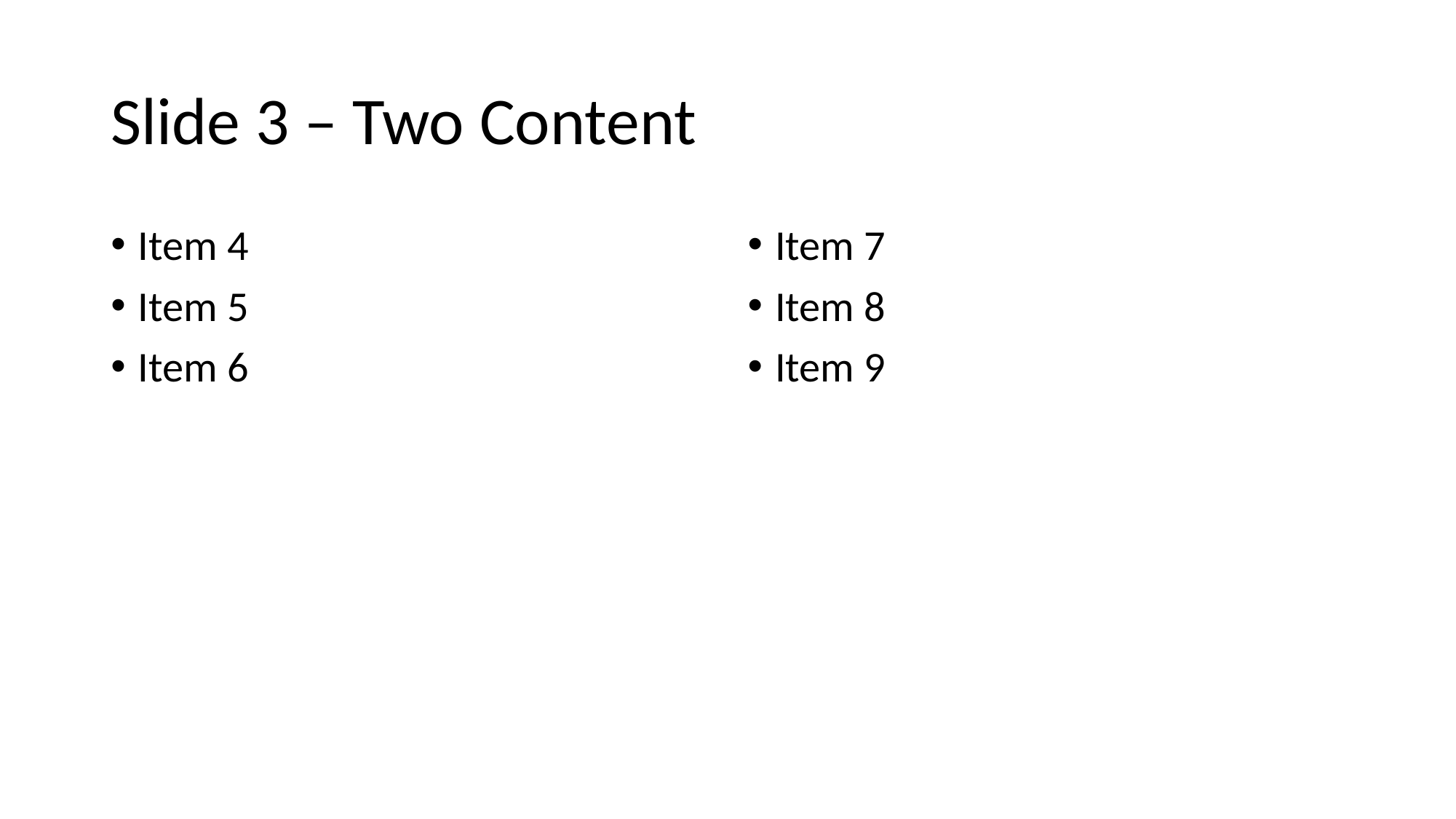

# Slide 3 – Two Content
Item 4
Item 5
Item 6
Item 7
Item 8
Item 9